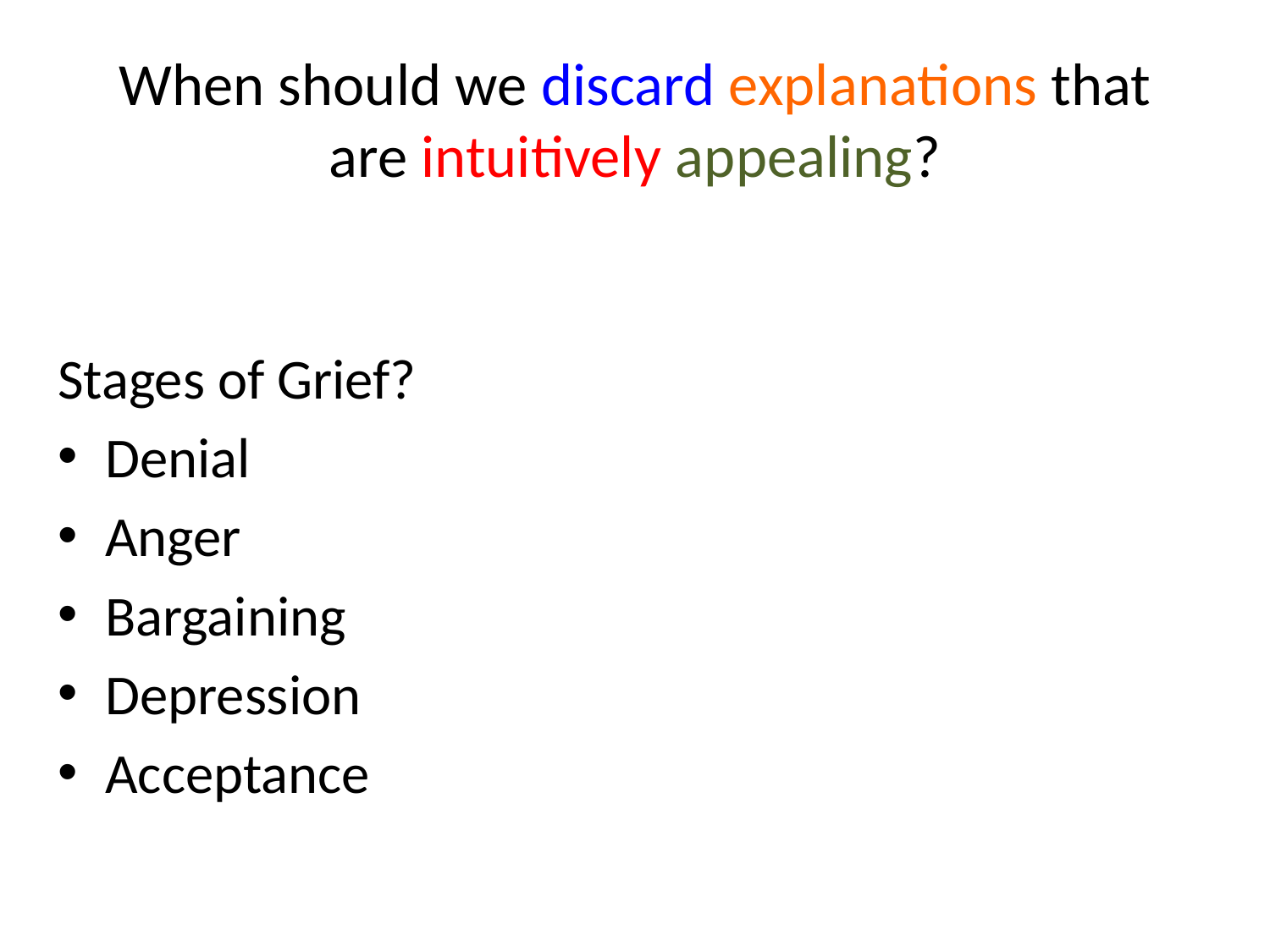

# When should we discard explanations that are intuitively appealing?
Stages of Grief?
Denial
Anger
Bargaining
Depression
Acceptance